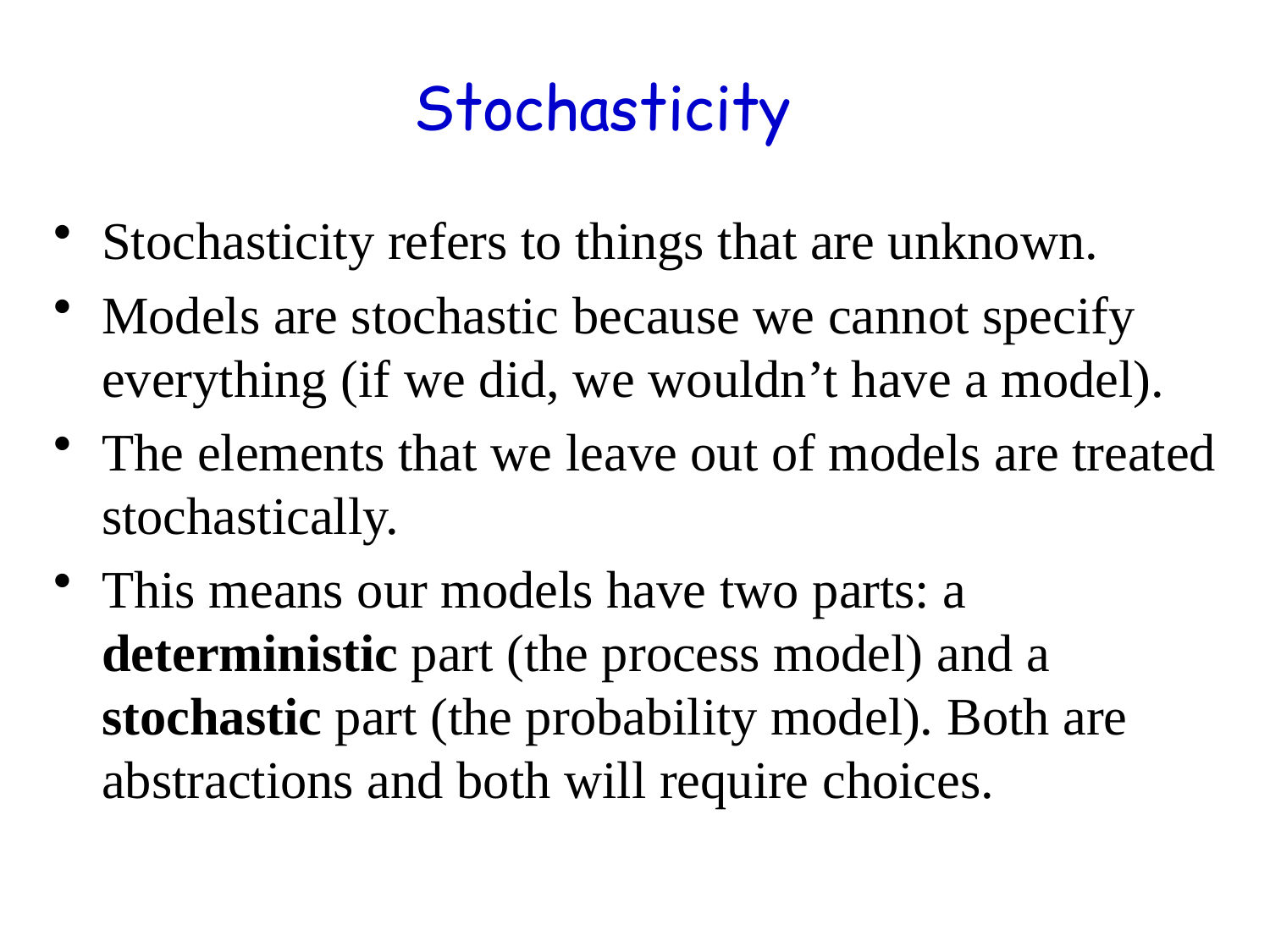

# Stochasticity
Stochasticity refers to things that are unknown.
Models are stochastic because we cannot specify everything (if we did, we wouldn’t have a model).
The elements that we leave out of models are treated stochastically.
This means our models have two parts: a deterministic part (the process model) and a stochastic part (the probability model). Both are abstractions and both will require choices.